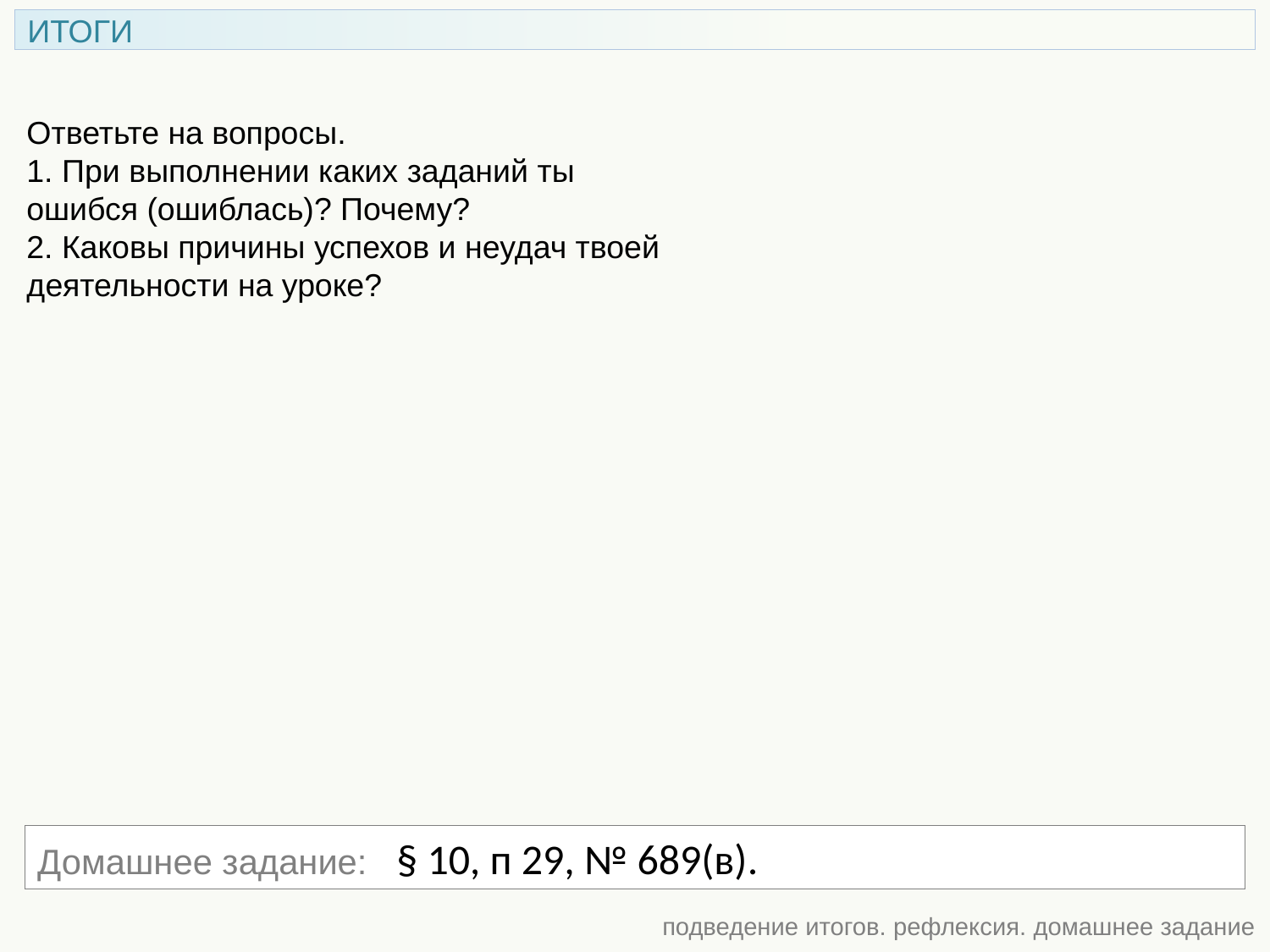

ИТОГИ
Ответьте на вопросы.
1. При выполнении каких заданий ты ошибся (ошиблась)? Почему?
2. Каковы причины успехов и неудач твоей деятельности на уроке?
Домашнее задание:   § 10, п 29, № 689(в).
подведение итогов. рефлексия. домашнее задание